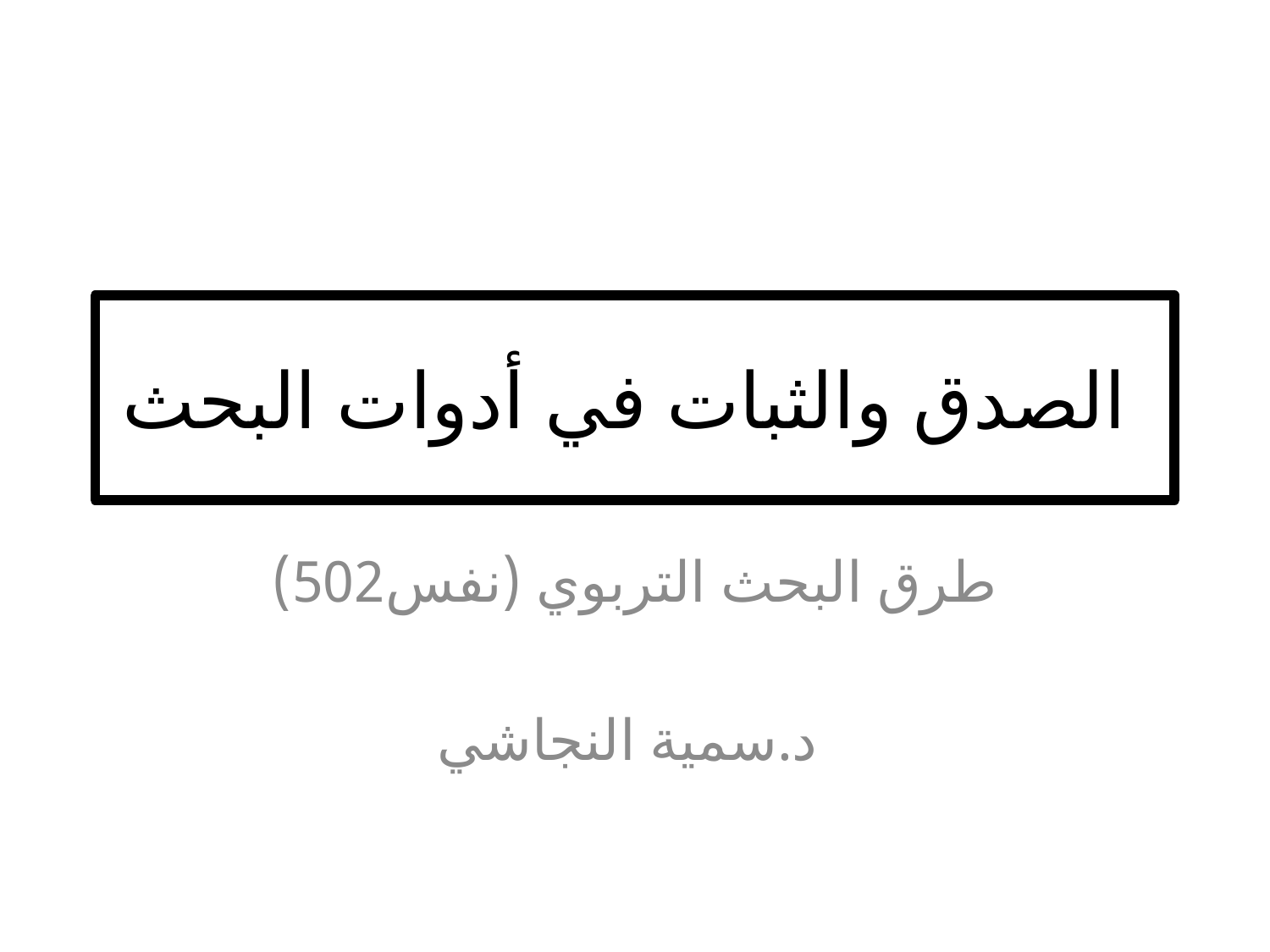

# الصدق والثبات في أدوات البحث
طرق البحث التربوي (نفس502)

د.سمية النجاشي